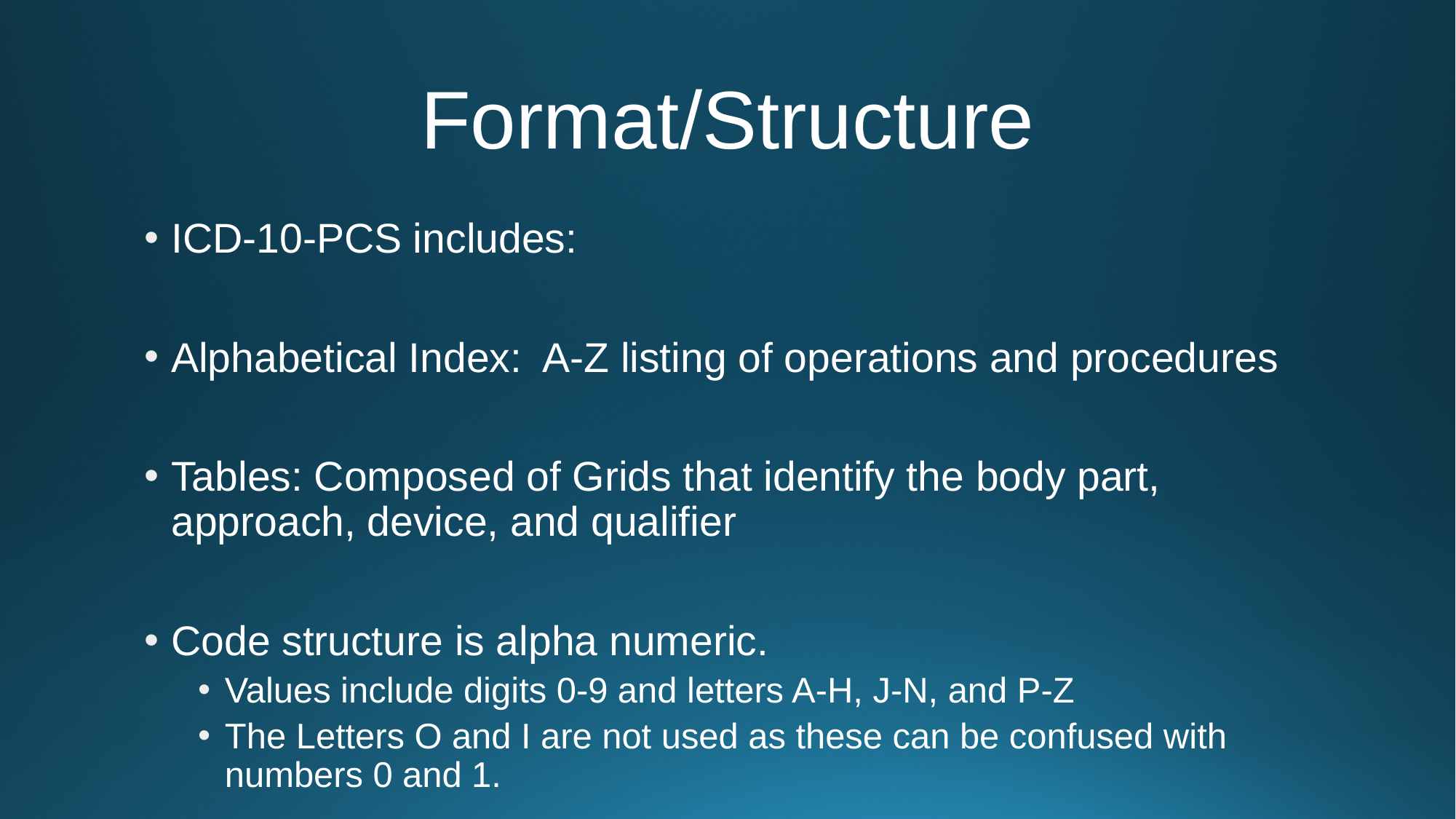

# Format/Structure
ICD-10-PCS includes:

Alphabetical Index:  A-Z listing of operations and procedures

Tables: Composed of Grids that identify the body part, approach, device, and qualifier

Code structure is alpha numeric.
Values include digits 0-9 and letters A-H, J-N, and P-Z
The Letters O and I are not used as these can be confused with numbers 0 and 1.